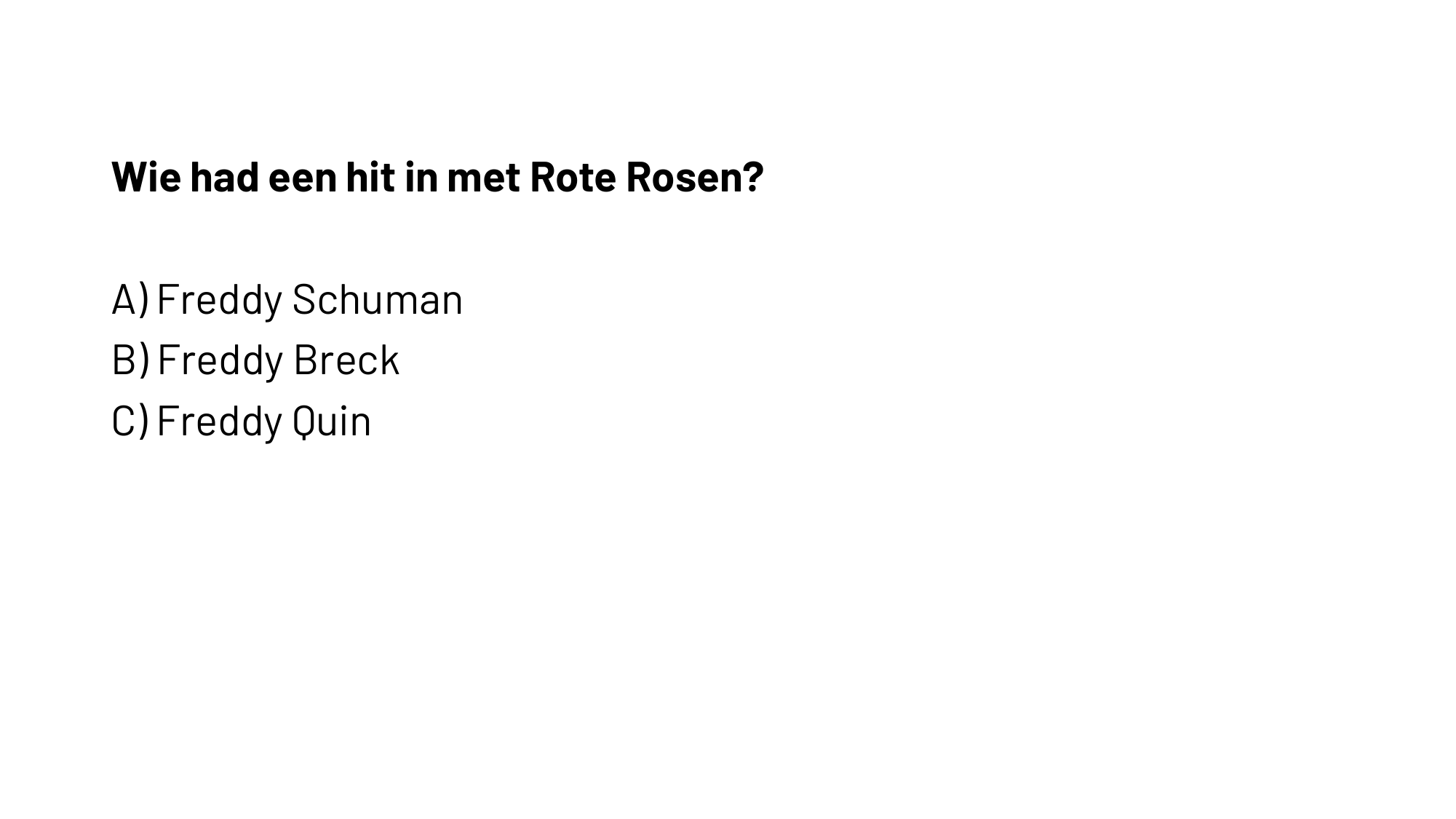

Wie had een hit in met Rote Rosen?

A) Freddy Schuman
B) Freddy Breck
C) Freddy Quin